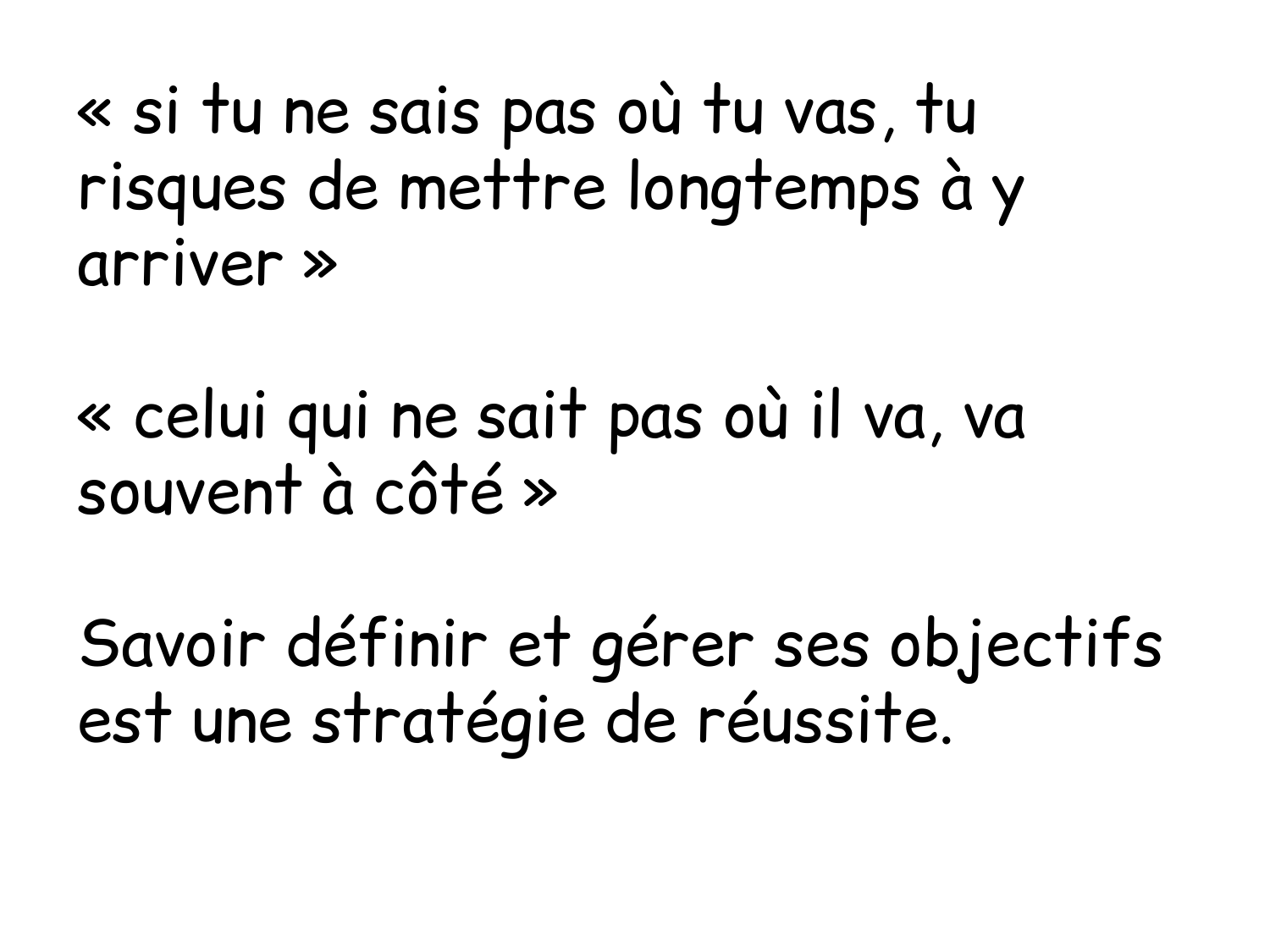

« si tu ne sais pas où tu vas, tu risques de mettre longtemps à y arriver »
« celui qui ne sait pas où il va, va souvent à côté »

Savoir définir et gérer ses objectifs est une stratégie de réussite.